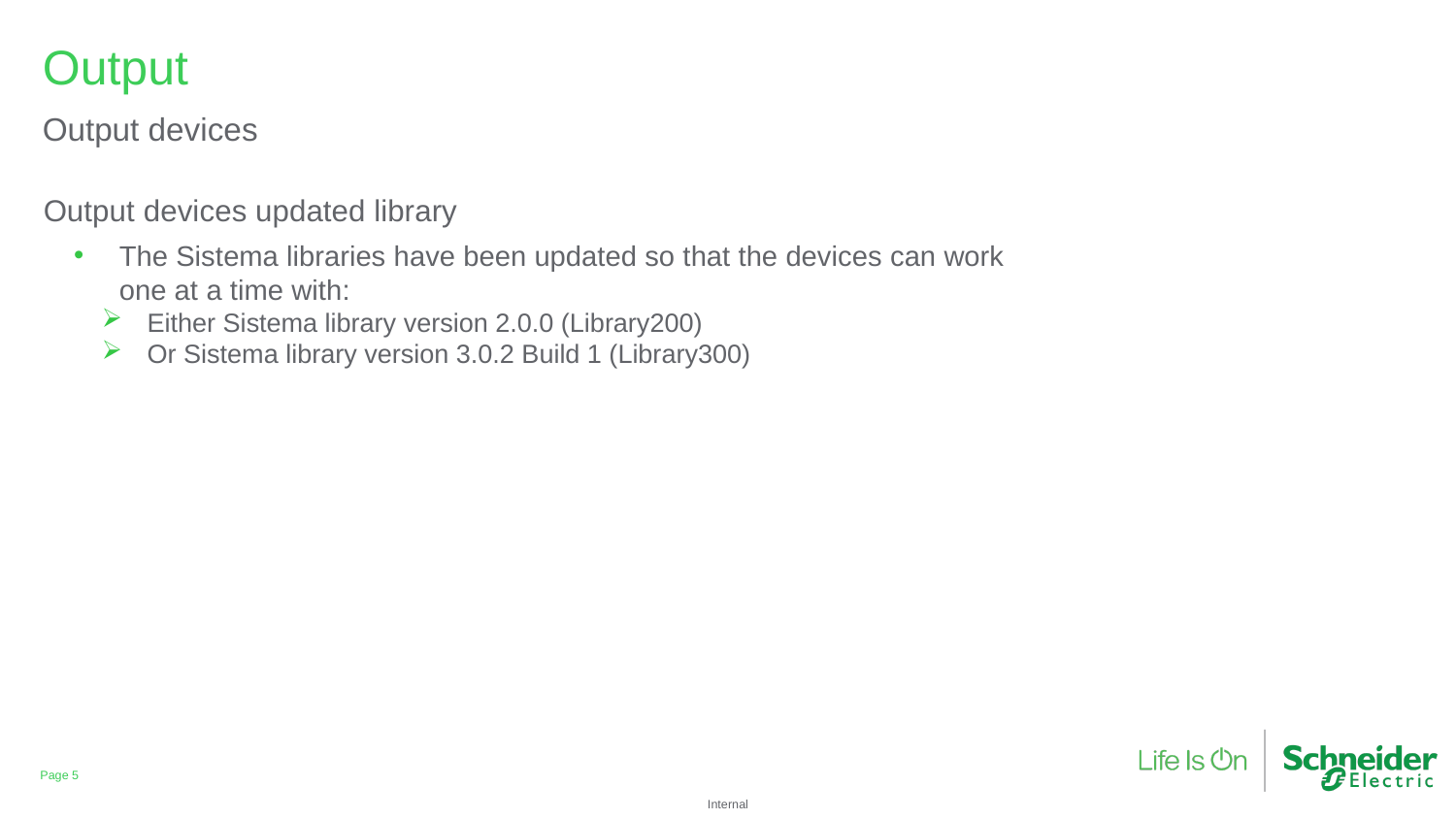

Output
Output devices

Output devices updated library
The Sistema libraries have been updated so that the devices can work one at a time with:
Either Sistema library version 2.0.0 (Library200)
Or Sistema library version 3.0.2 Build 1 (Library300)

Page 5